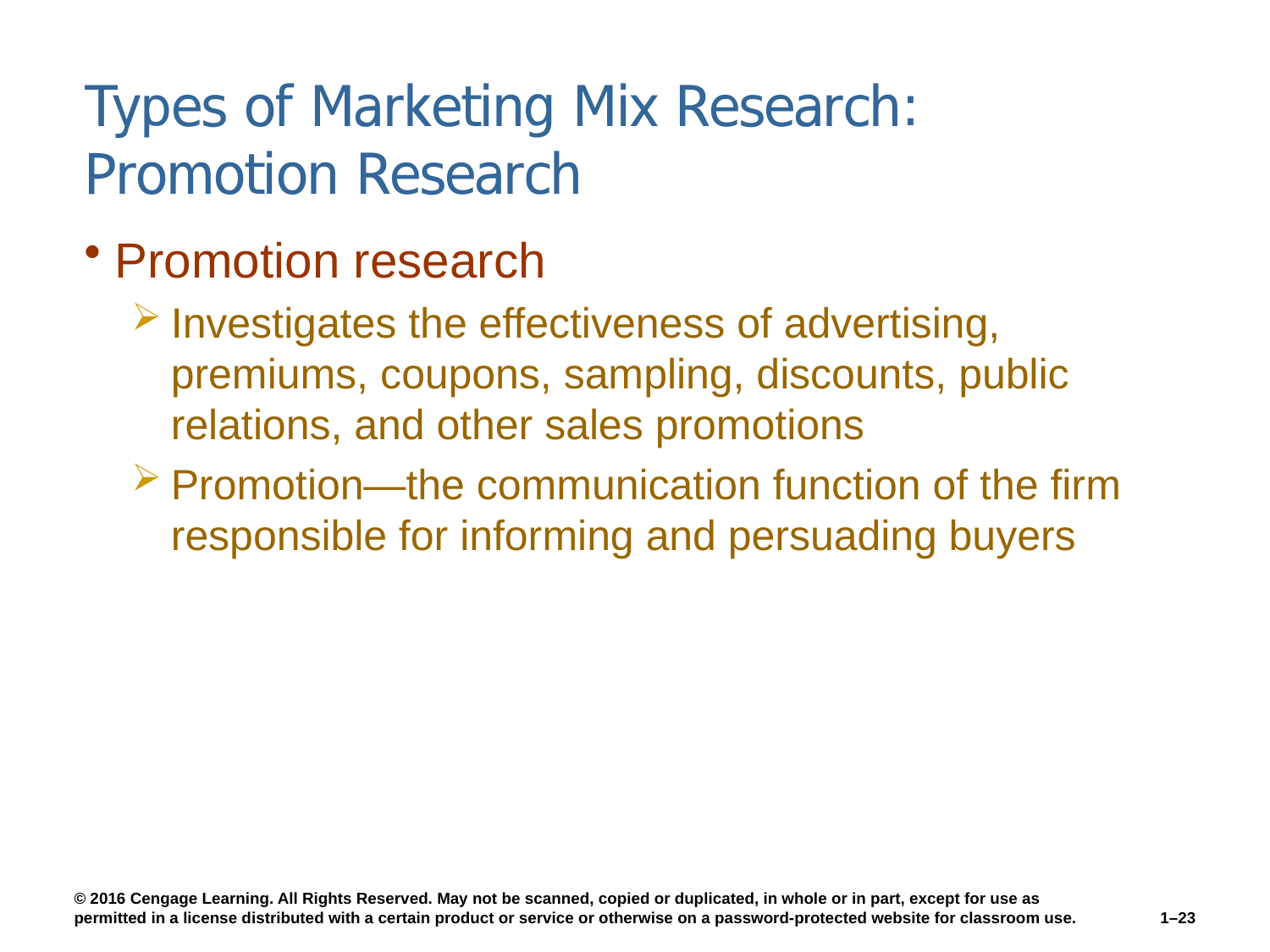

# Types of Marketing Mix Research: Promotion Research
Promotion research
Investigates the effectiveness of advertising, premiums, coupons, sampling, discounts, public relations, and other sales promotions
Promotion—the communication function of the firm responsible for informing and persuading buyers
1–23
© 2016 Cengage Learning. All Rights Reserved. May not be scanned, copied or duplicated, in whole or in part, except for use as permitted in a license distributed with a certain product or service or otherwise on a password-protected website for classroom use.